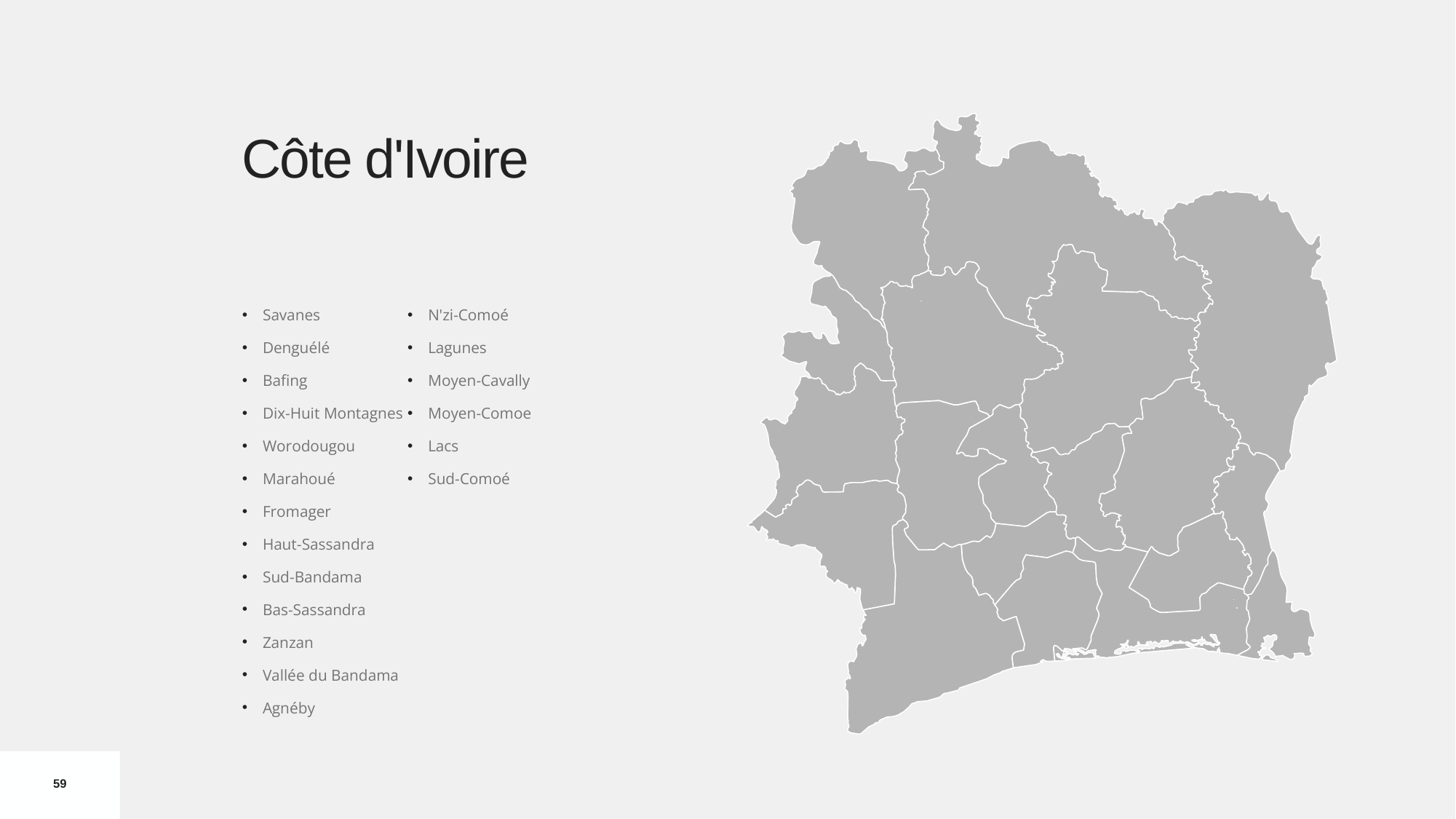

# Côte d'Ivoire

Savanes
Denguélé
Bafing
Dix-Huit Montagnes
Worodougou
Marahoué
Fromager
Haut-Sassandra
Sud-Bandama
Bas-Sassandra
Zanzan
Vallée du Bandama
Agnéby
N'zi-Comoé
Lagunes
Moyen-Cavally
Moyen-Comoe
Lacs
Sud-Comoé